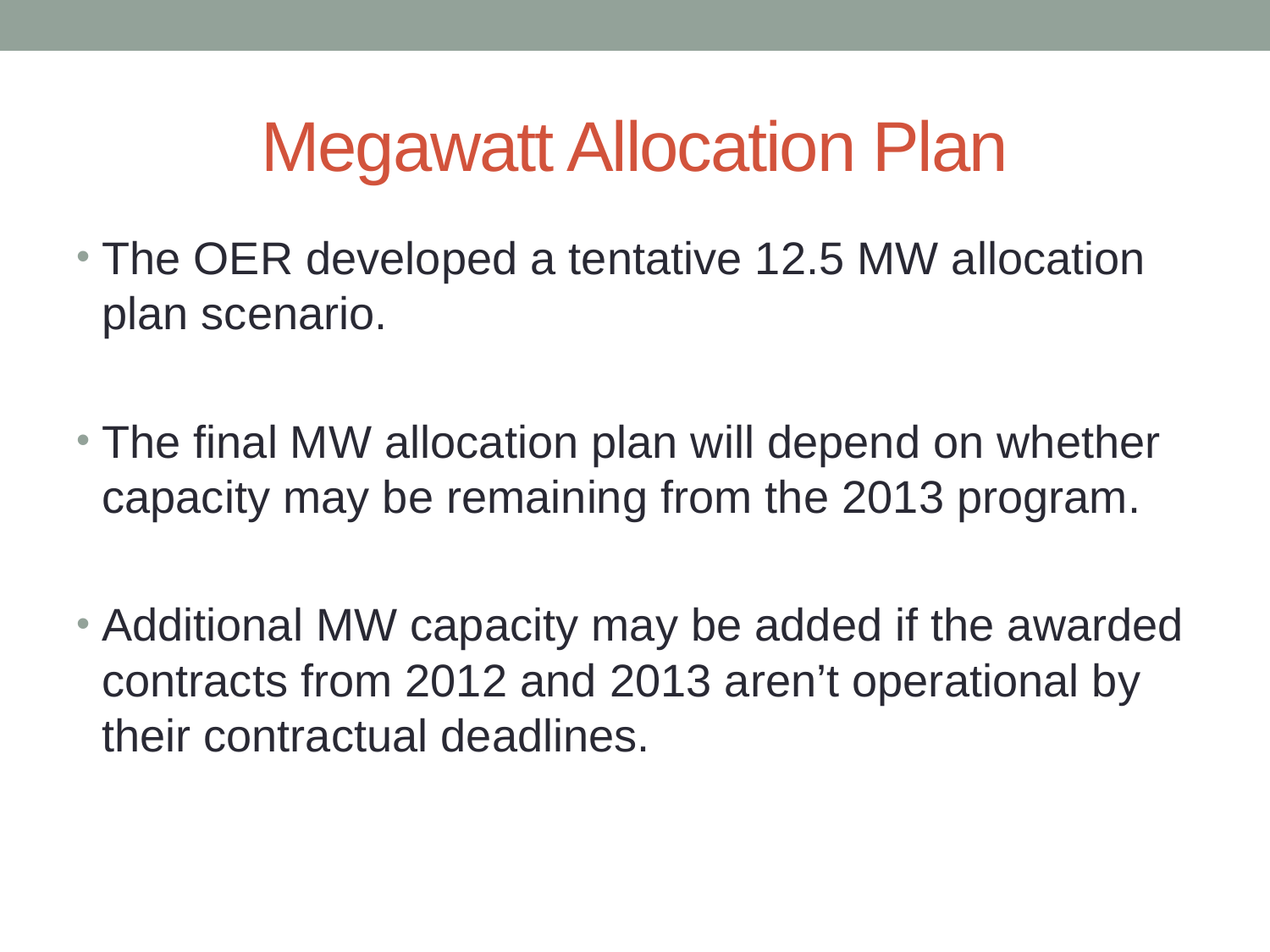

# Megawatt Allocation Plan
The OER developed a tentative 12.5 MW allocation plan scenario.

The final MW allocation plan will depend on whether capacity may be remaining from the 2013 program.

Additional MW capacity may be added if the awarded contracts from 2012 and 2013 aren’t operational by their contractual deadlines.